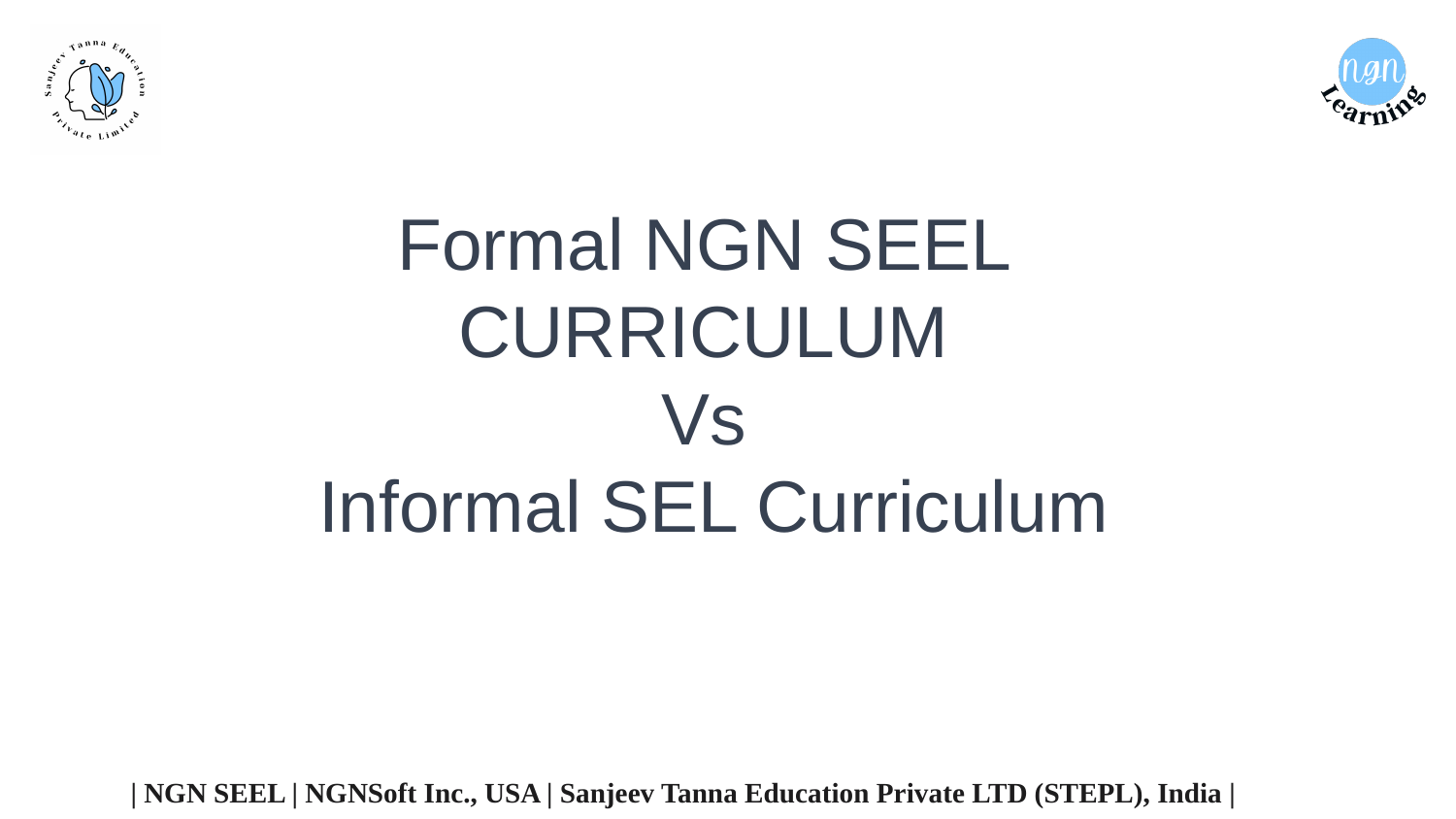

Formal NGN SEEL CURRICULUM
Vs
 Informal SEL Curriculum